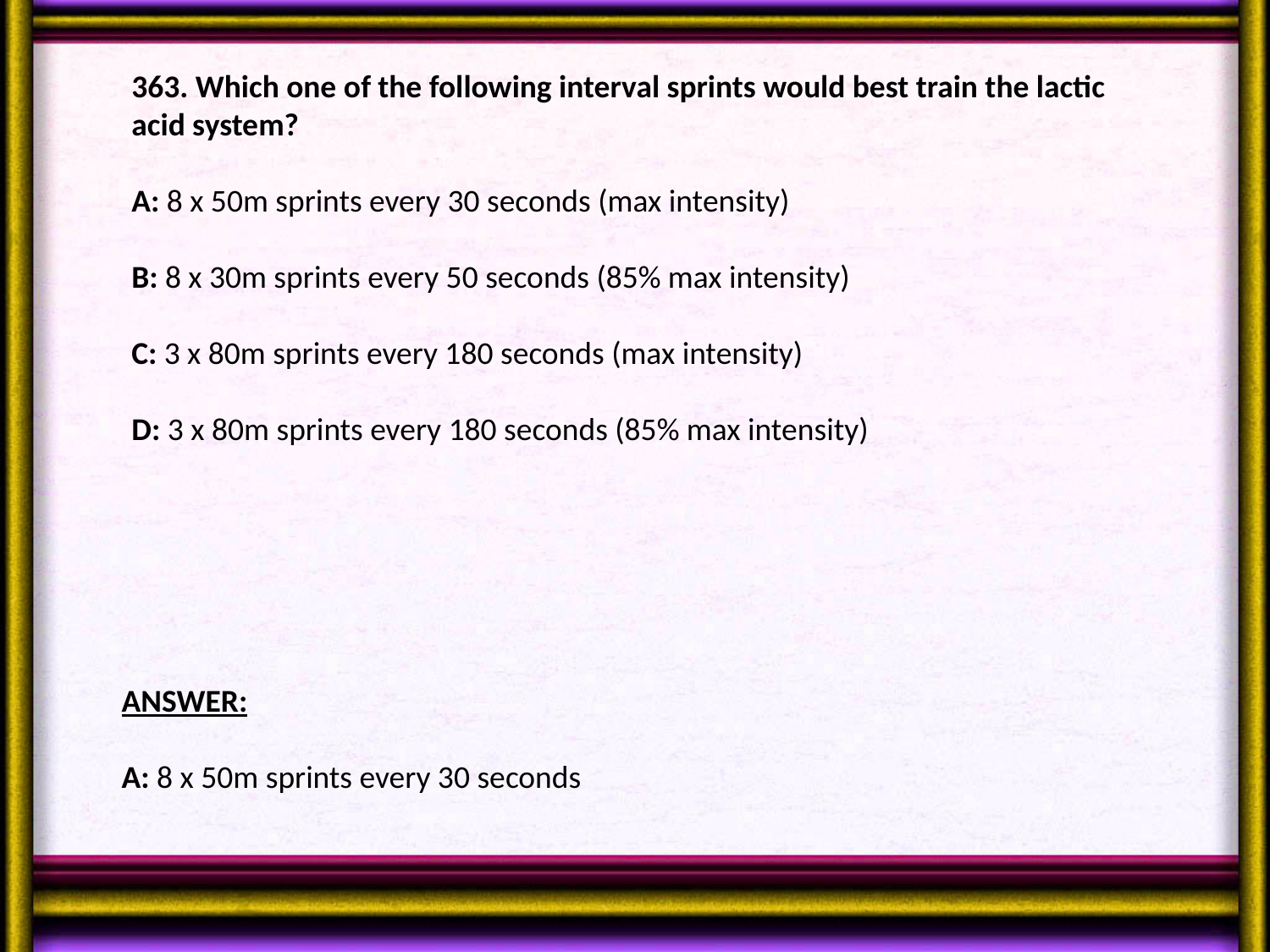

363. Which one of the following interval sprints would best train the lactic acid system?

A: 8 x 50m sprints every 30 seconds (max intensity)

B: 8 x 30m sprints every 50 seconds (85% max intensity)

C: 3 x 80m sprints every 180 seconds (max intensity)

D: 3 x 80m sprints every 180 seconds (85% max intensity)

ANSWER:

A: 8 x 50m sprints every 30 seconds